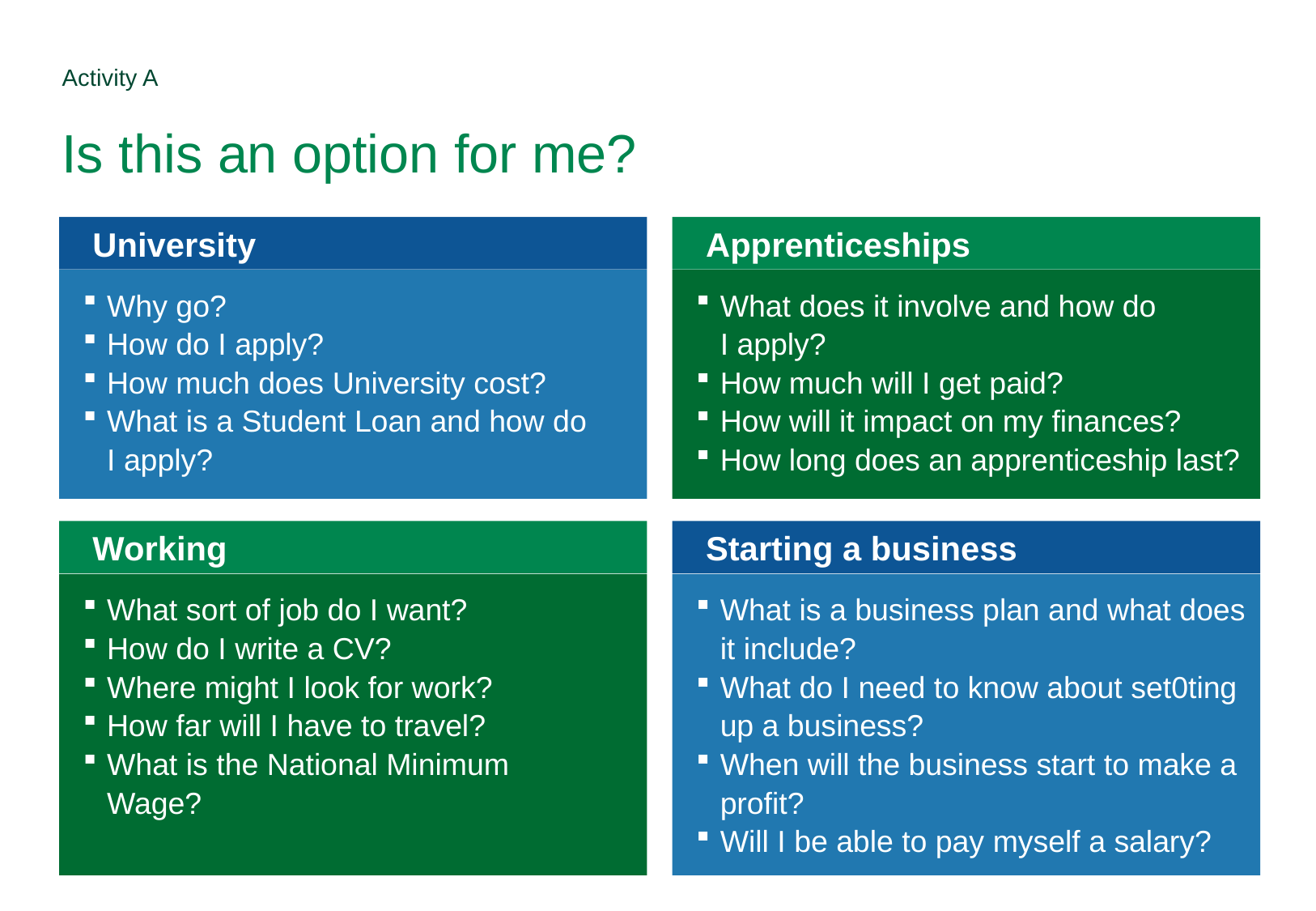

# Activity A Is this an option for me?
University
Apprenticeships
What does it involve and how do
I apply?
How much will I get paid?
How will it impact on my finances?
How long does an apprenticeship last?
Why go?
How do I apply?
How much does University cost?
What is a Student Loan and how do
I apply?
Working
Starting a business
What sort of job do I want?
How do I write a CV?
Where might I look for work?
How far will I have to travel?
What is the National Minimum Wage?
What is a business plan and what does it include?
What do I need to know about set0ting up a business?
When will the business start to make a profit?
Will I be able to pay myself a salary?